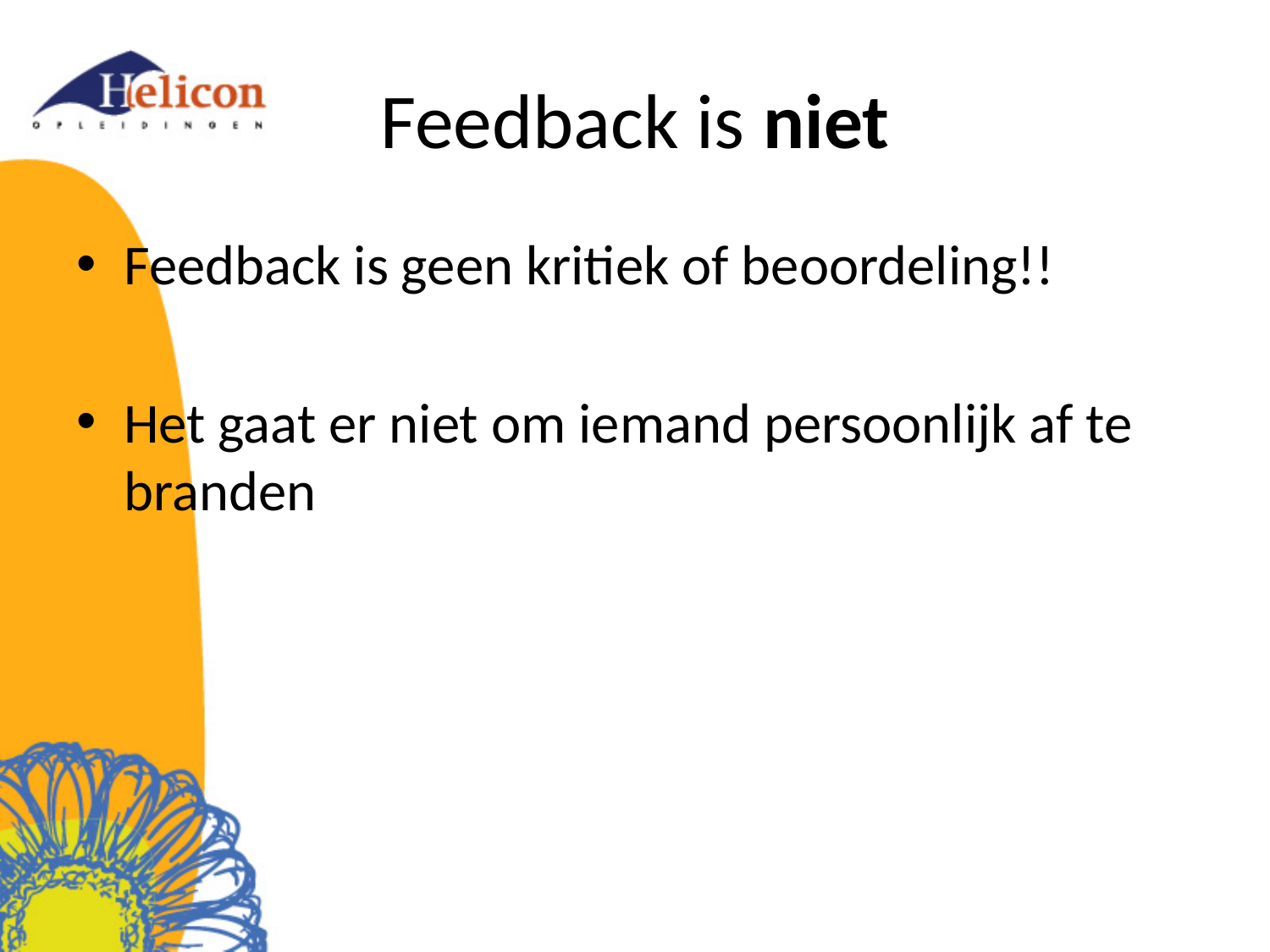

# Feedback is niet
Feedback is geen kritiek of beoordeling!!

Het gaat er niet om iemand persoonlijk af te branden